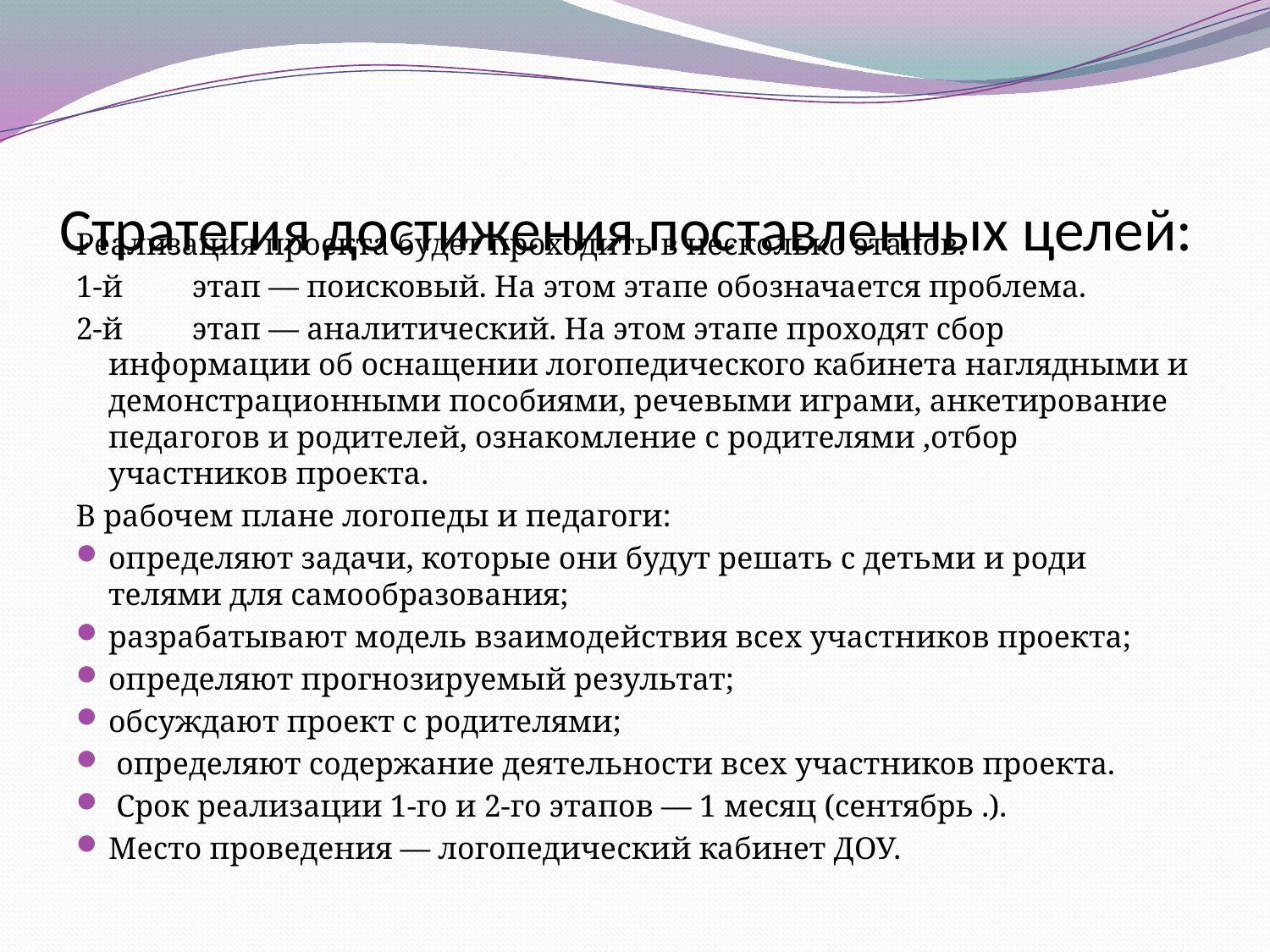

# Стратегия достижения поставленных целей:
Реализация проекта будет проходить в несколько этапов.
1-й	этап — поисковый. На этом этапе обозначается проблема.
2-й	этап — аналитический. На этом этапе проходят сбор информации об оснащении логопедического кабинета наглядными и демонстрационными пособиями, речевыми играми, анкетирование педагогов и родителей, ознакомление с родителями ,отбор участников проекта.
В рабочем плане логопеды и педагоги:
определяют задачи, которые они будут решать с детьми и роди­телями для самообразования;
разрабатывают модель взаимодействия всех участников проекта;
определяют прогнозируемый результат;
обсуждают проект с родителями;
 определяют содержание деятельности всех участников проекта.
 Срок реализации 1-го и 2-го этапов — 1 месяц (сентябрь .).
Место проведения — логопедический кабинет ДОУ.